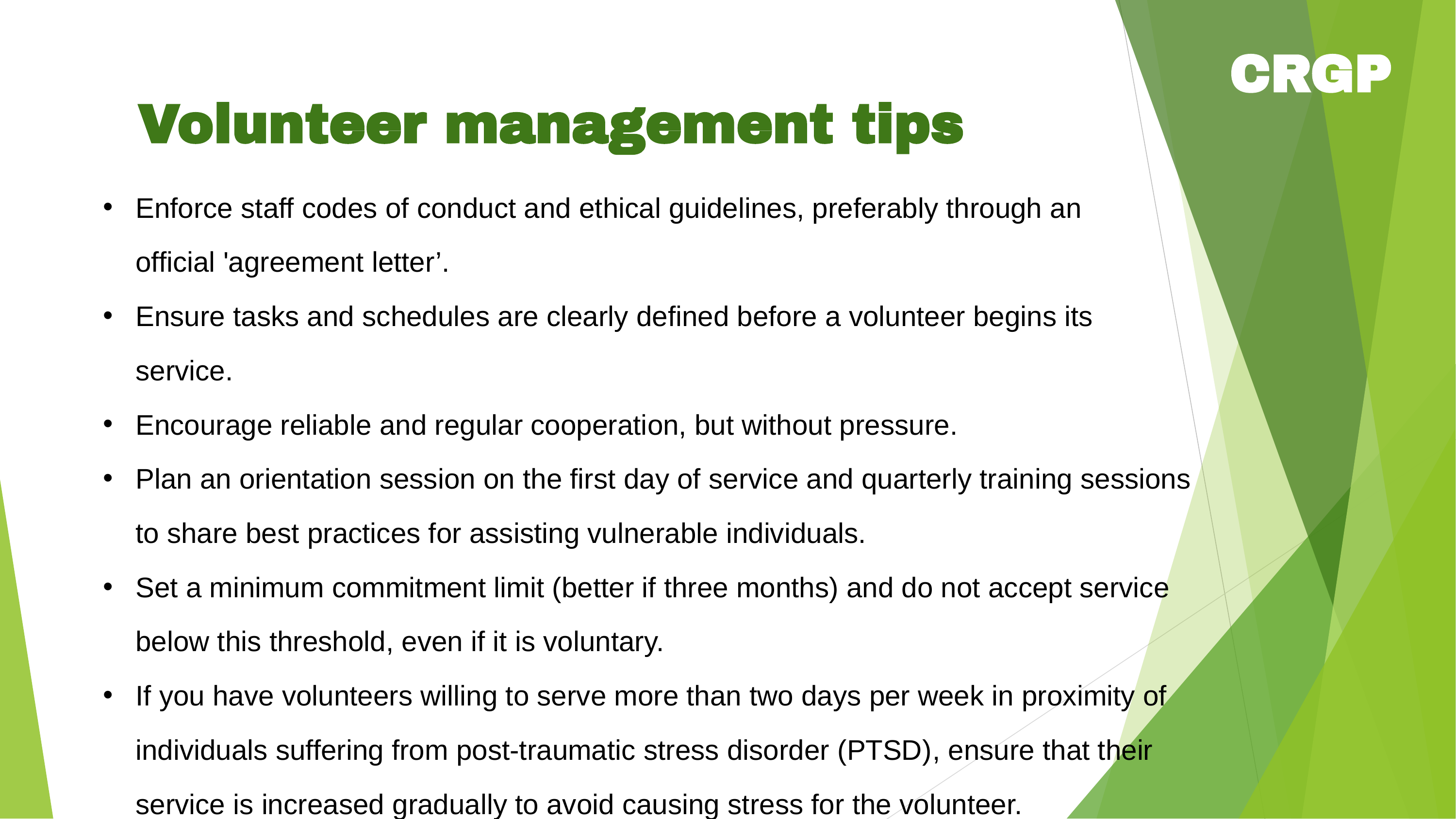

Volunteer management tips
CRGP
Enforce staff codes of conduct and ethical guidelines, preferably through an
official 'agreement letter’.
Ensure tasks and schedules are clearly defined before a volunteer begins its service.
Encourage reliable and regular cooperation, but without pressure.
Plan an orientation session on the first day of service and quarterly training sessions to share best practices for assisting vulnerable individuals.
Set a minimum commitment limit (better if three months) and do not accept service below this threshold, even if it is voluntary.
If you have volunteers willing to serve more than two days per week in proximity of individuals suffering from post-traumatic stress disorder (PTSD), ensure that their
service is increased gradually to avoid causing stress for the volunteer.